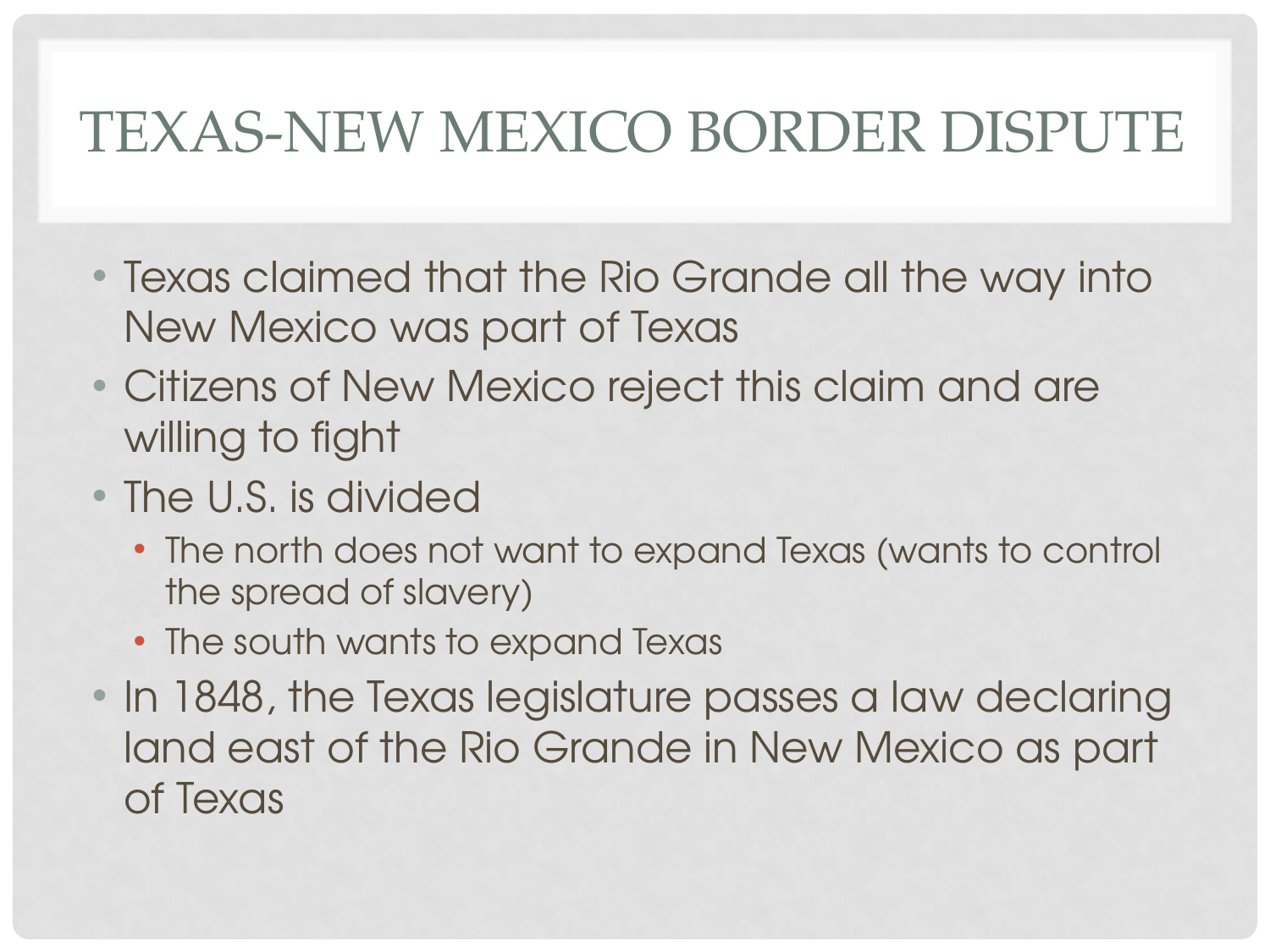

# Texas-New Mexico Border Dispute
Texas claimed that the Rio Grande all the way into New Mexico was part of Texas
Citizens of New Mexico reject this claim and are willing to fight
The U.S. is divided
The north does not want to expand Texas (wants to control the spread of slavery)
The south wants to expand Texas
In 1848, the Texas legislature passes a law declaring land east of the Rio Grande in New Mexico as part of Texas